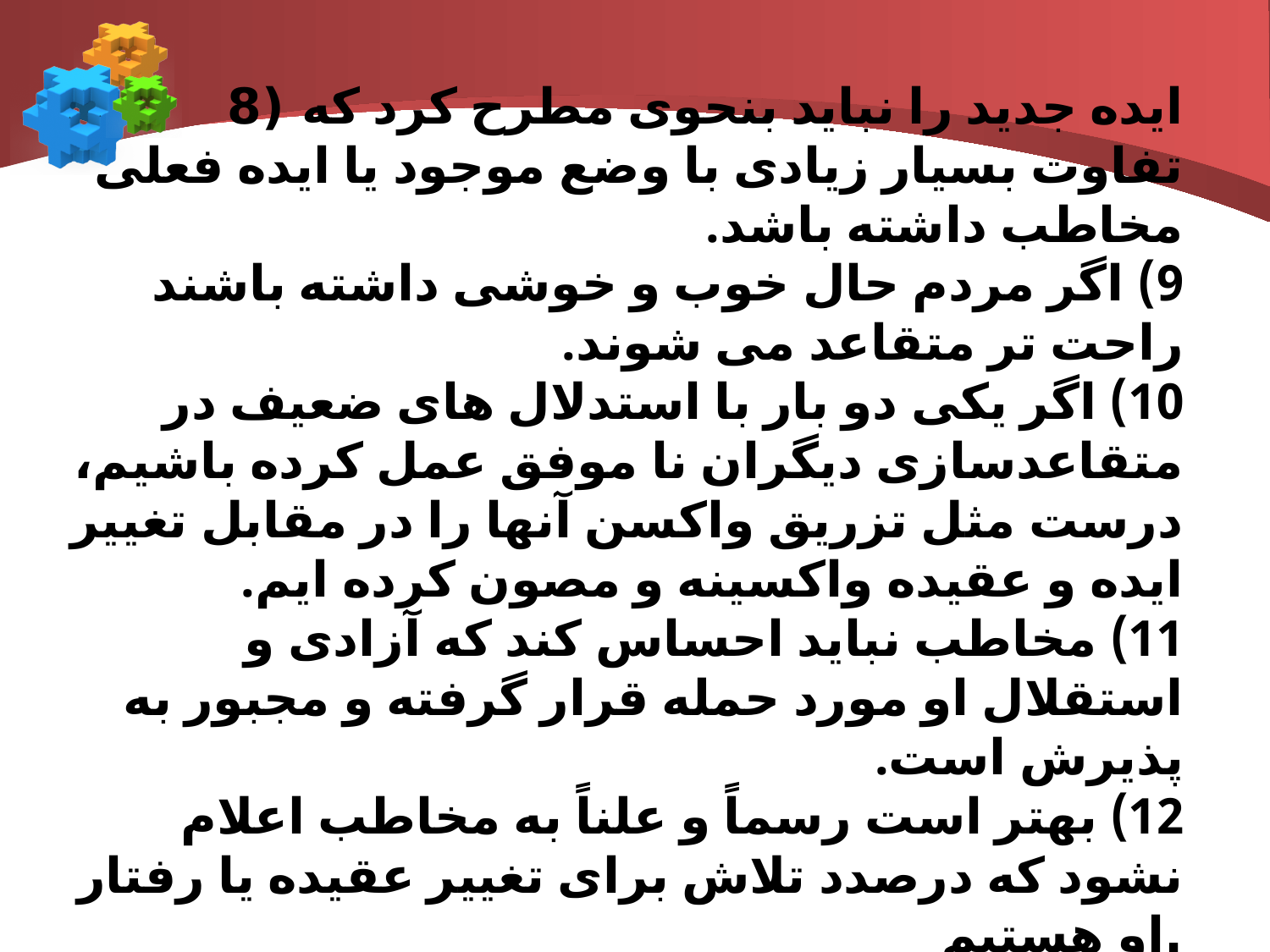

# 8) ایده جدید را نباید بنحوی مطرح کرد که تفاوت بسیار زیادی با وضع موجود یا ایده فعلی مخاطب داشته باشد. 9) اگر مردم حال خوب و خوشی داشته باشند راحت تر متقاعد می شوند. 10) اگر یکی دو بار با استدلال های ضعیف در متقاعدسازی دیگران نا موفق عمل کرده باشیم، درست مثل تزریق واکسن آنها را در مقابل تغییر ایده و عقیده واکسینه و مصون کرده ایم. 11) مخاطب نباید احساس کند که آزادی و استقلال او مورد حمله قرار گرفته و مجبور به پذیرش است. 12) بهتر است رسماً و علناً به مخاطب اعلام نشود که درصدد تلاش برای تغییر عقیده یا رفتار او هستیم.